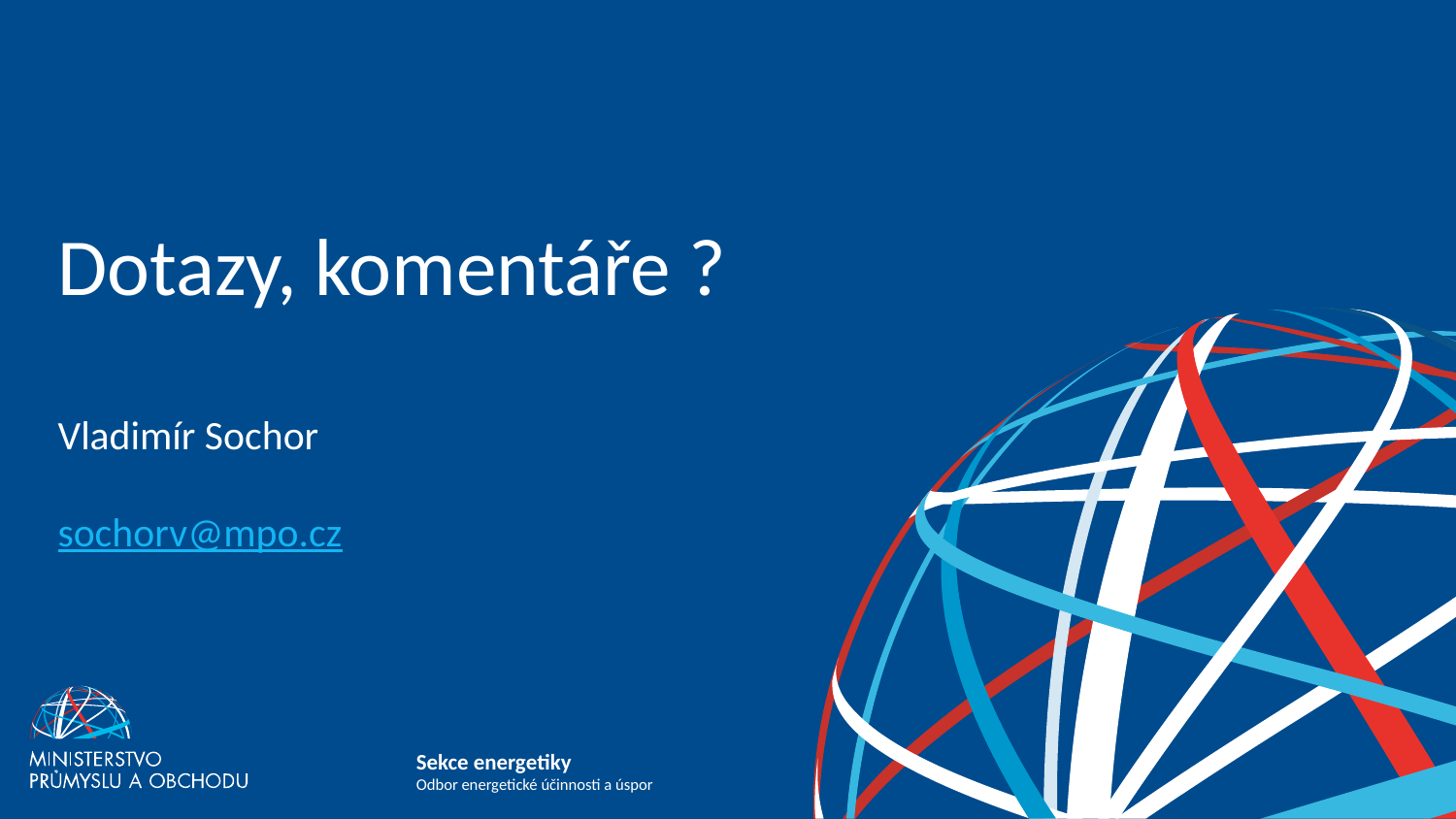

# Dotazy, komentáře ? Vladimír Sochor sochorv@mpo.cz